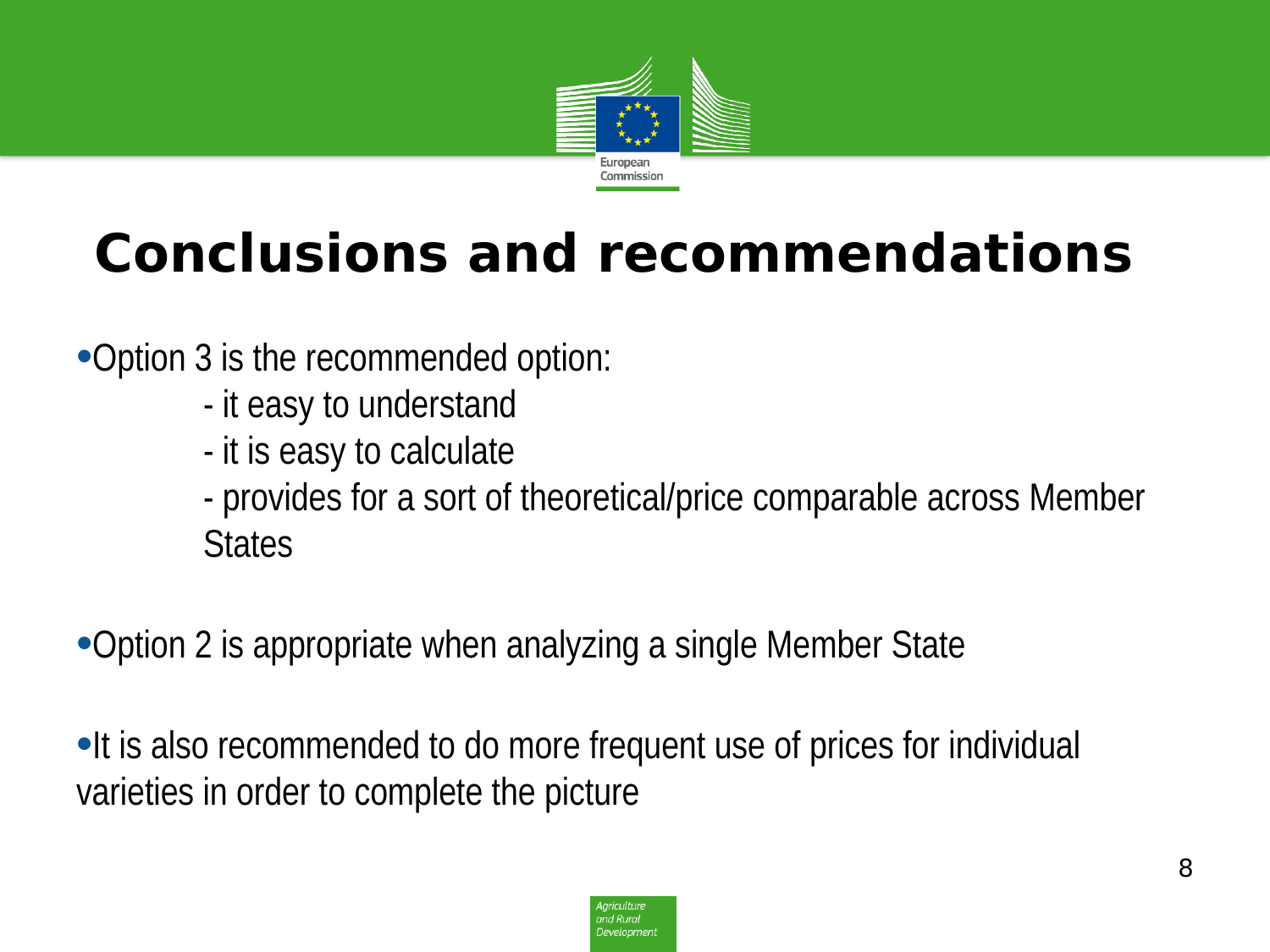

# Conclusions and recommendations
Option 3 is the recommended option:
	- it easy to understand
	- it is easy to calculate
	- provides for a sort of theoretical/price comparable across Member 	States
Option 2 is appropriate when analyzing a single Member State
It is also recommended to do more frequent use of prices for individual varieties in order to complete the picture

8